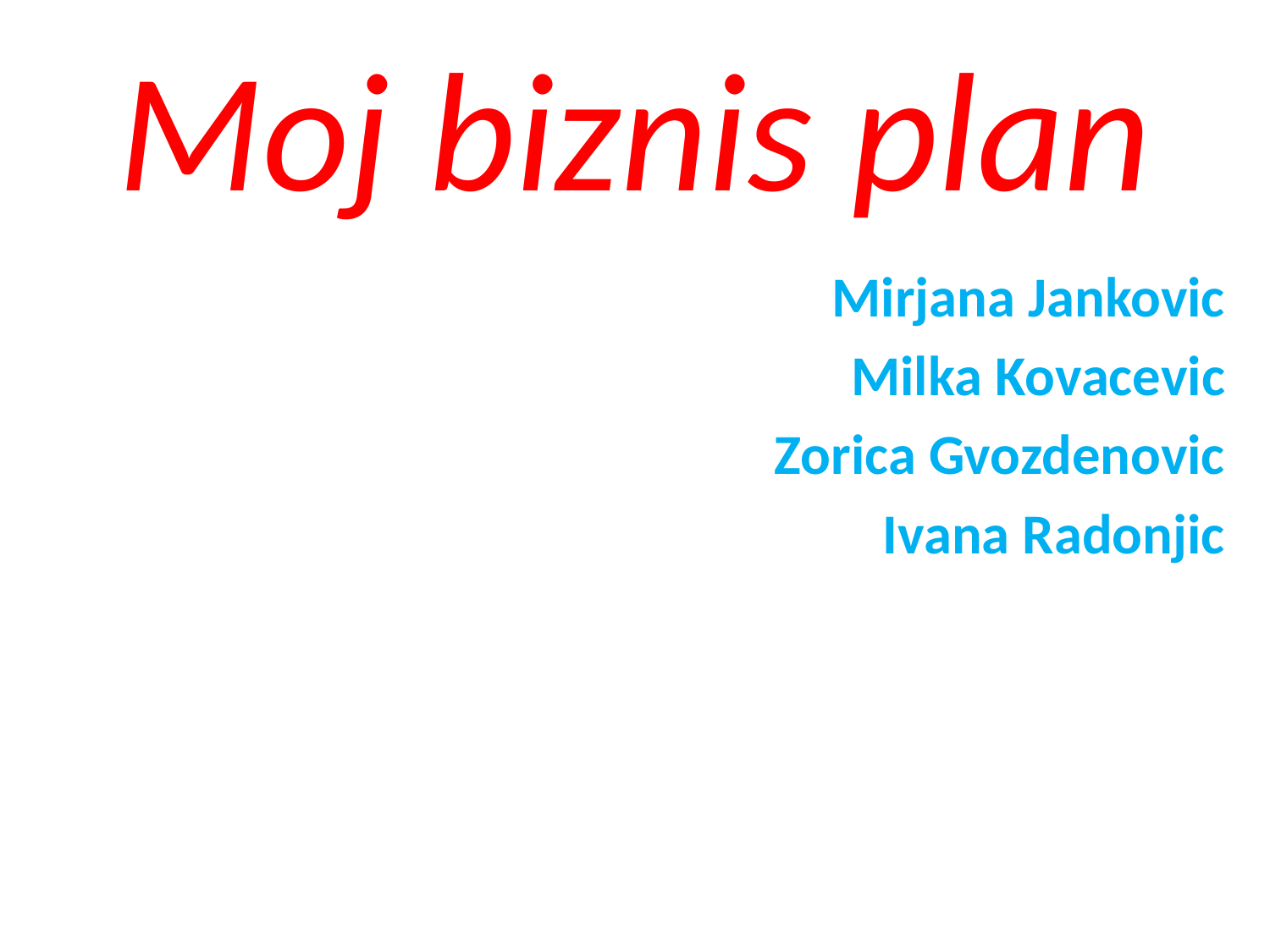

# Moj biznis plan
Mirjana Jankovic
Milka Kovacevic
Zorica Gvozdenovic
Ivana Radonjic